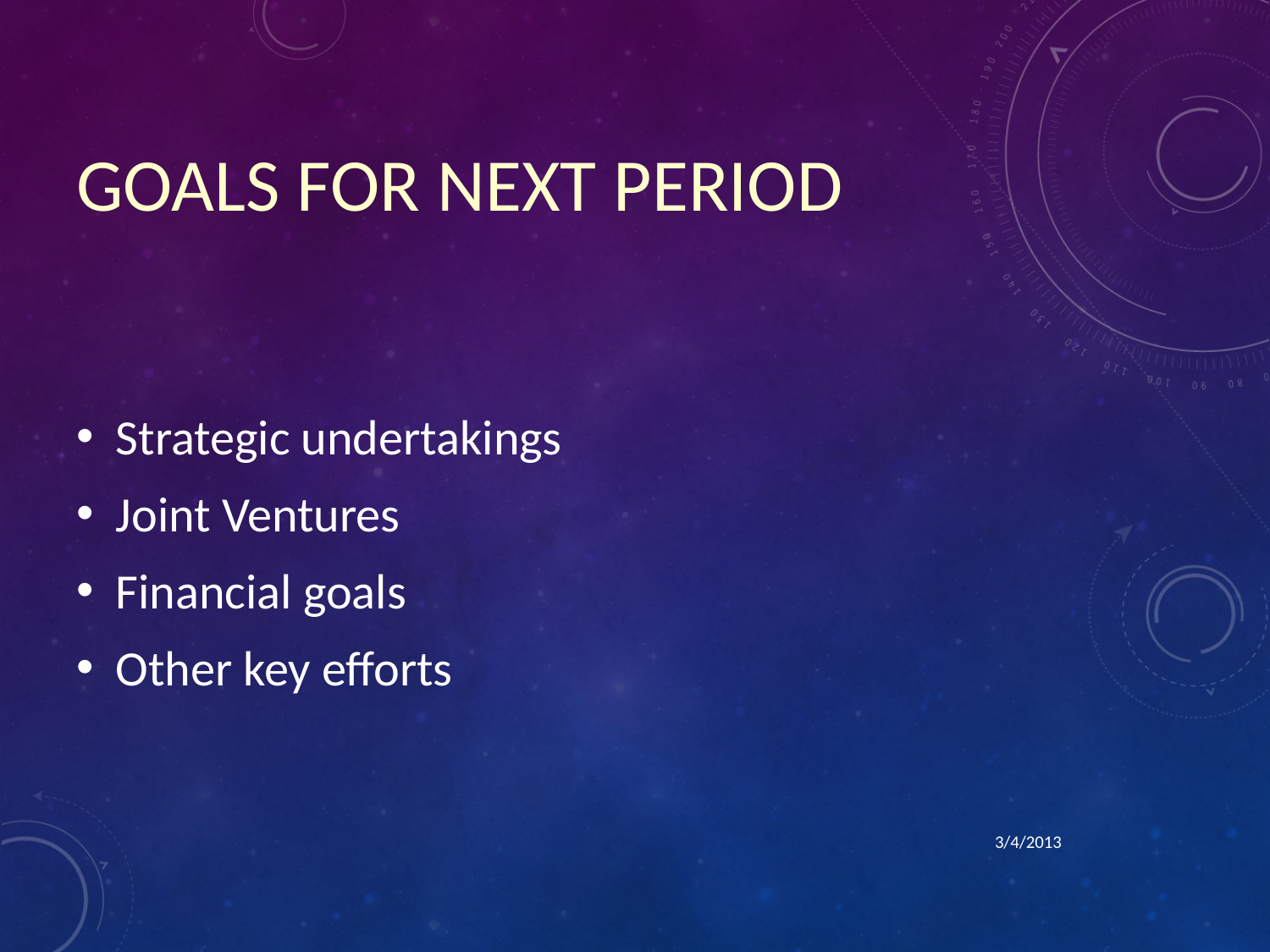

# Goals for Next Period
Strategic undertakings
Joint Ventures
Financial goals
Other key efforts
3/4/2013